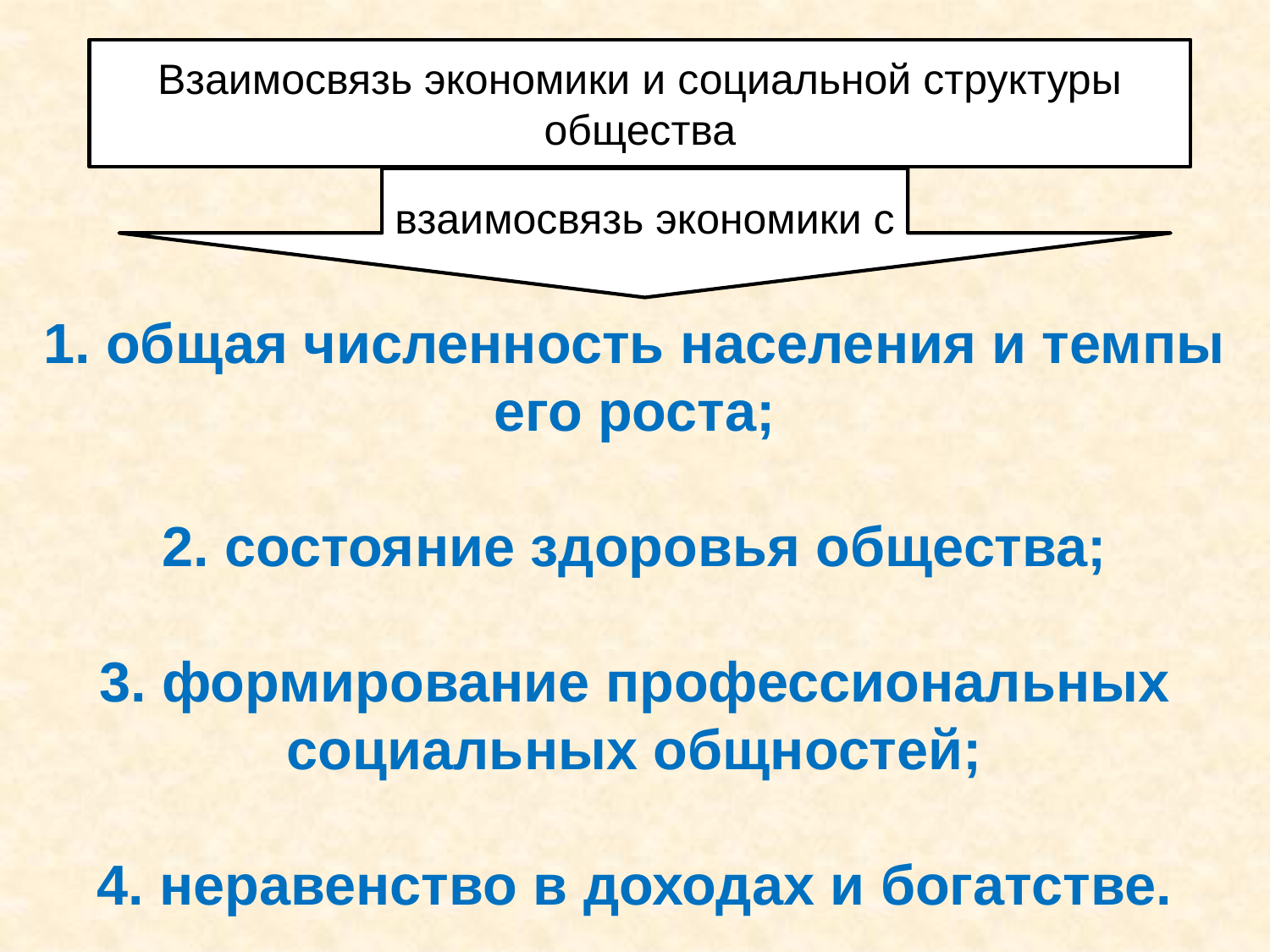

Взаимосвязь экономики и социальной структуры общества
взаимосвязь экономики с
1. общая численность населения и темпы его роста;

2. состояние здоровья общества;

3. формирование профессиональных социальных общностей;

4. неравенство в доходах и богатстве.